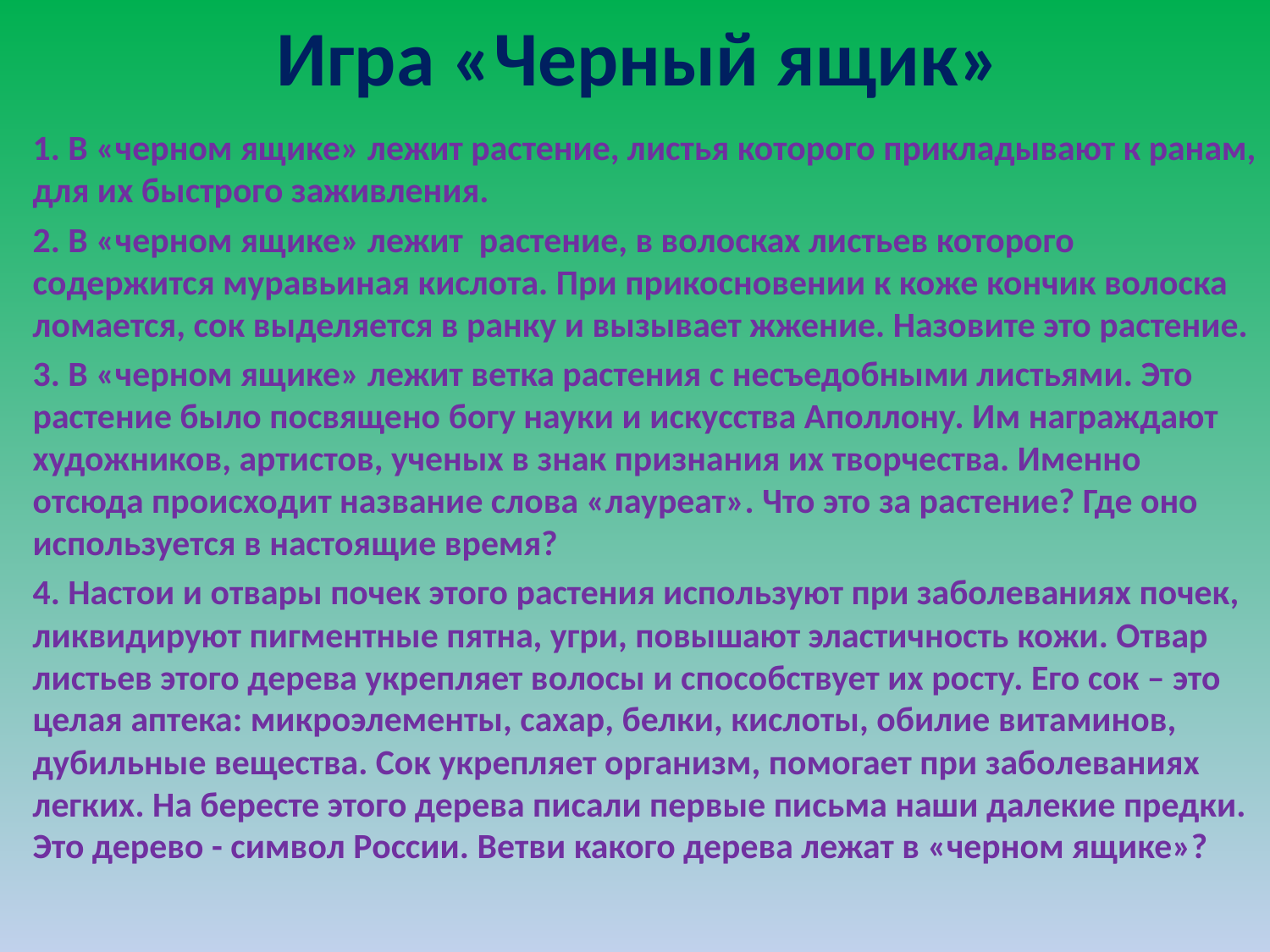

# Игра «Черный ящик»
1. В «черном ящике» лежит растение, листья которого прикладывают к ранам, для их быстрого заживления.
2. В «черном ящике» лежит  растение, в волосках листьев которого содержится муравьиная кислота. При прикосновении к коже кончик волоска ломается, сок выделяется в ранку и вызывает жжение. Назовите это растение.
3. В «черном ящике» лежит ветка растения с несъедобными листьями. Это растение было посвящено богу науки и искусства Аполлону. Им награждают художников, артистов, ученых в знак признания их творчества. Именно отсюда происходит название слова «лауреат». Что это за растение? Где оно используется в настоящие время?
4. Настои и отвары почек этого растения используют при заболеваниях почек, ликвидируют пигментные пятна, угри, повышают эластичность кожи. Отвар листьев этого дерева укрепляет волосы и способствует их росту. Его сок – это целая аптека: микроэлементы, сахар, белки, кислоты, обилие витаминов, дубильные вещества. Сок укрепляет организм, помогает при заболеваниях легких. На бересте этого дерева писали первые письма наши далекие предки. Это дерево - символ России. Ветви какого дерева лежат в «черном ящике»?